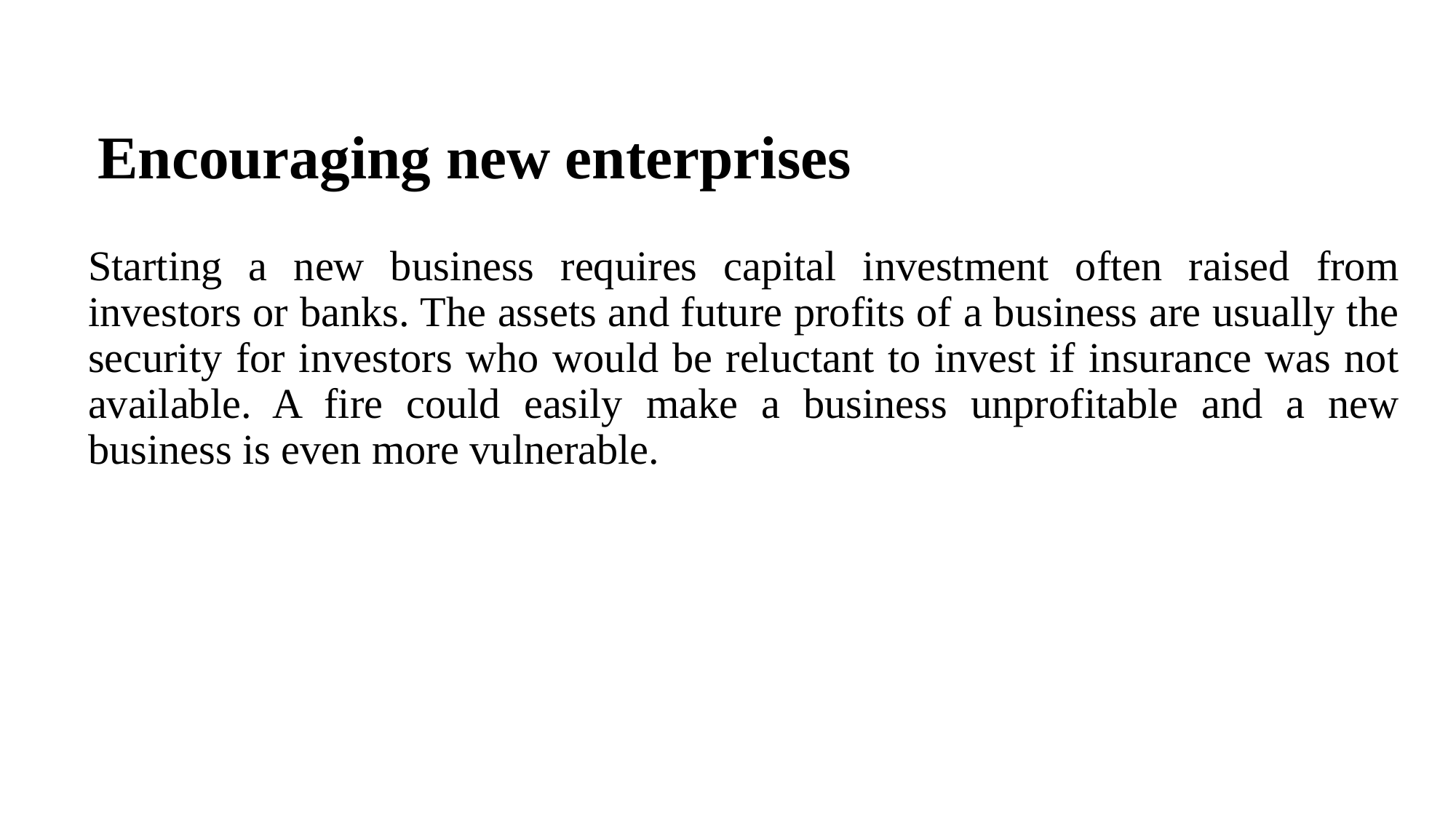

# Encouraging new enterprises
Starting a new business requires capital investment often raised from investors or banks. The assets and future profits of a business are usually the security for investors who would be reluctant to invest if insurance was not available. A fire could easily make a business unprofitable and a new business is even more vulnerable.